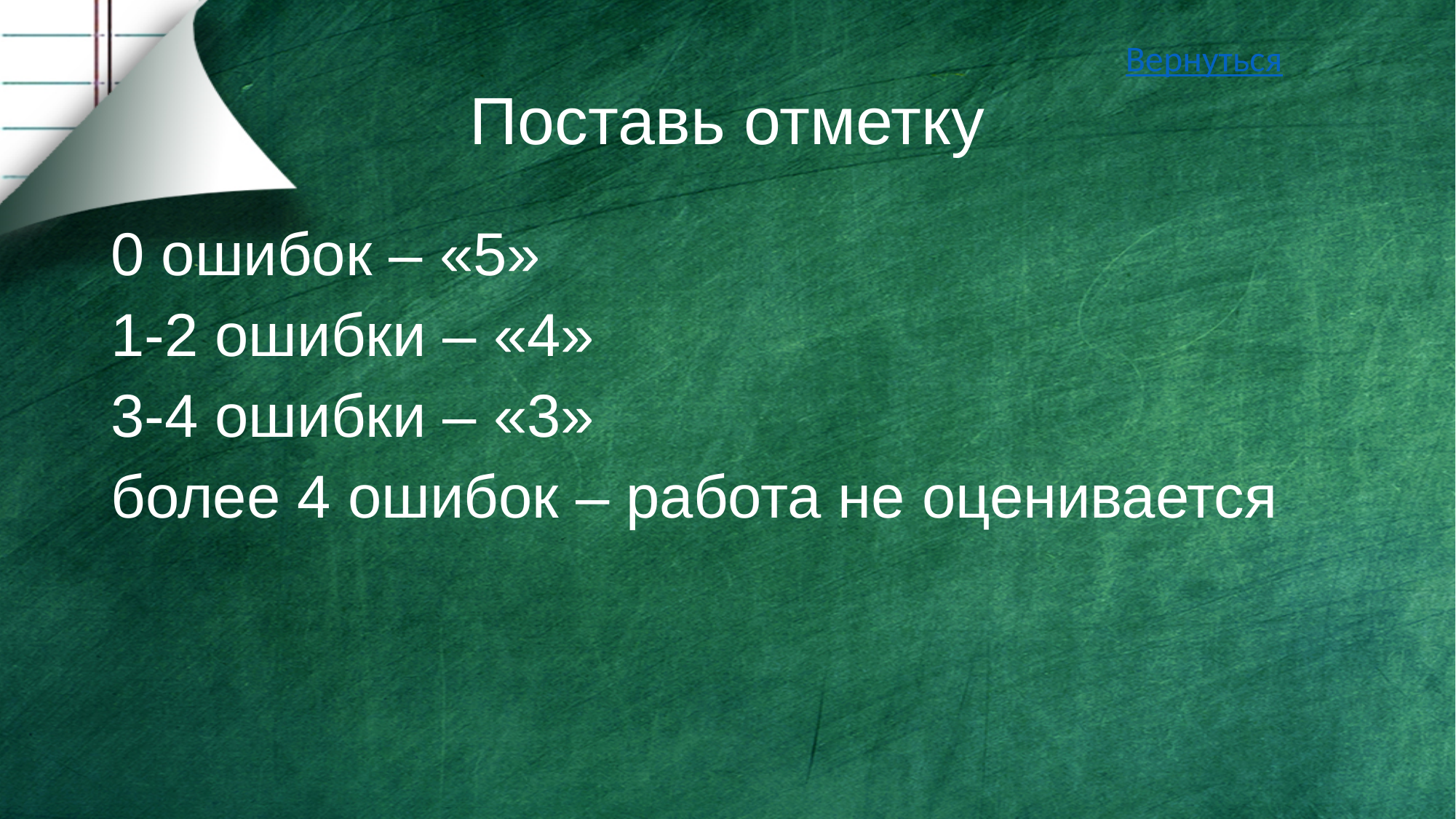

Вернуться
# Поставь отметку
0 ошибок – «5»
1-2 ошибки – «4»
3-4 ошибки – «3»
более 4 ошибок – работа не оценивается